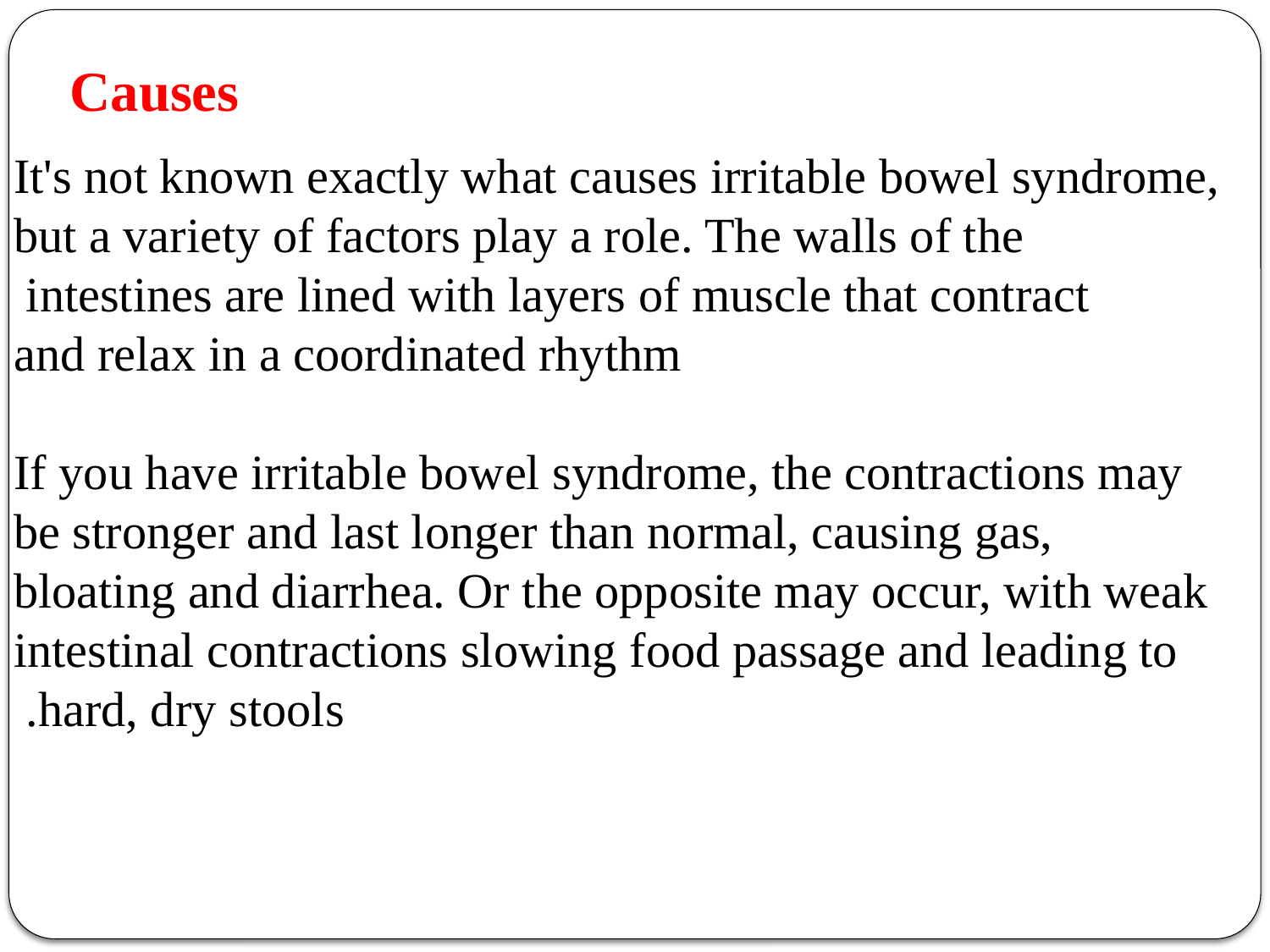

Causes
It's not known exactly what causes irritable bowel syndrome, but a variety of factors play a role. The walls of the intestines are lined with layers of muscle that contract
and relax in a coordinated rhythm

If you have irritable bowel syndrome, the contractions may be stronger and last longer than normal, causing gas, bloating and diarrhea. Or the opposite may occur, with weak intestinal contractions slowing food passage and leading to hard, dry stools.